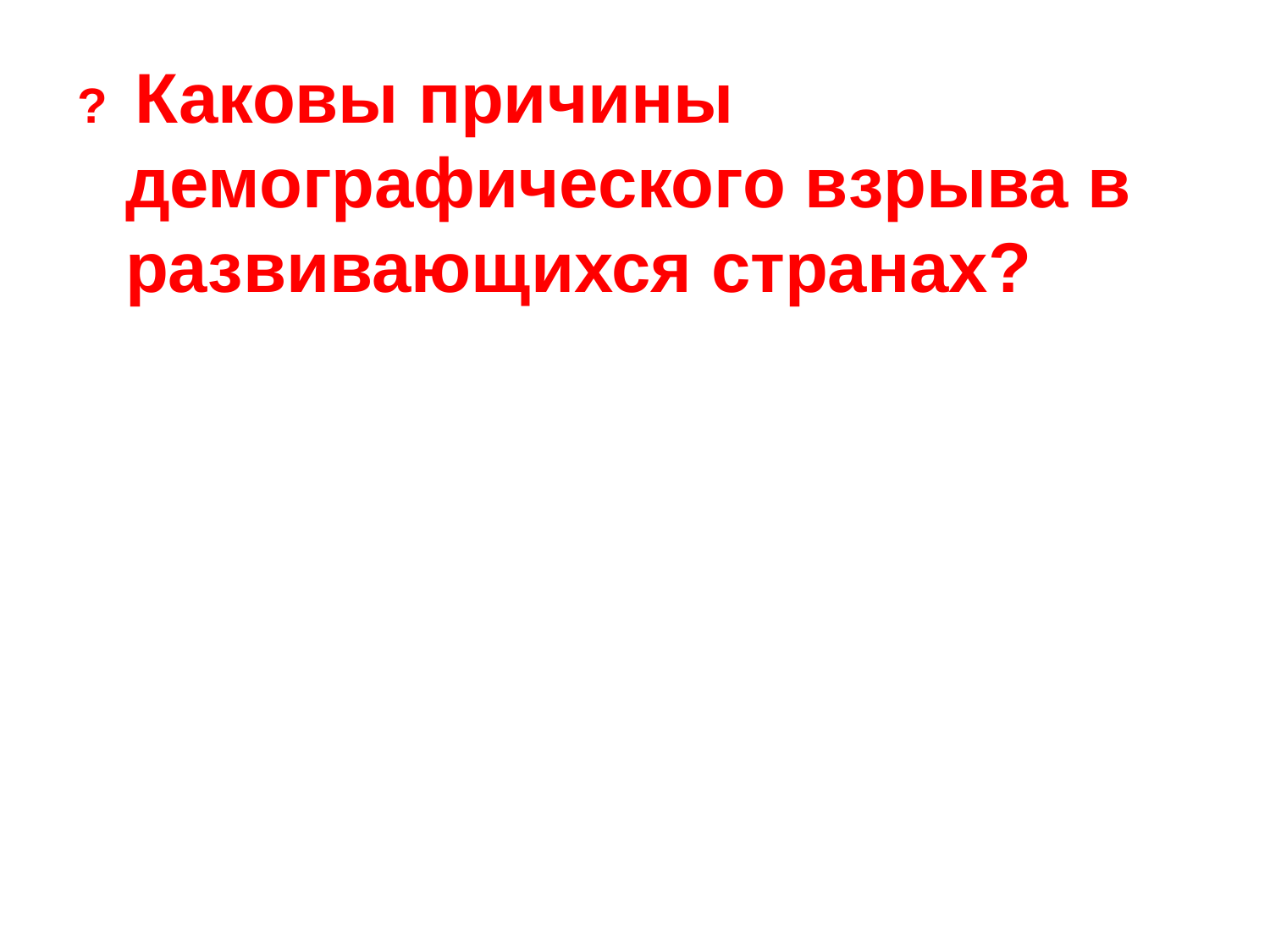

?  Каковы причины демографического взрыва в развивающихся странах?